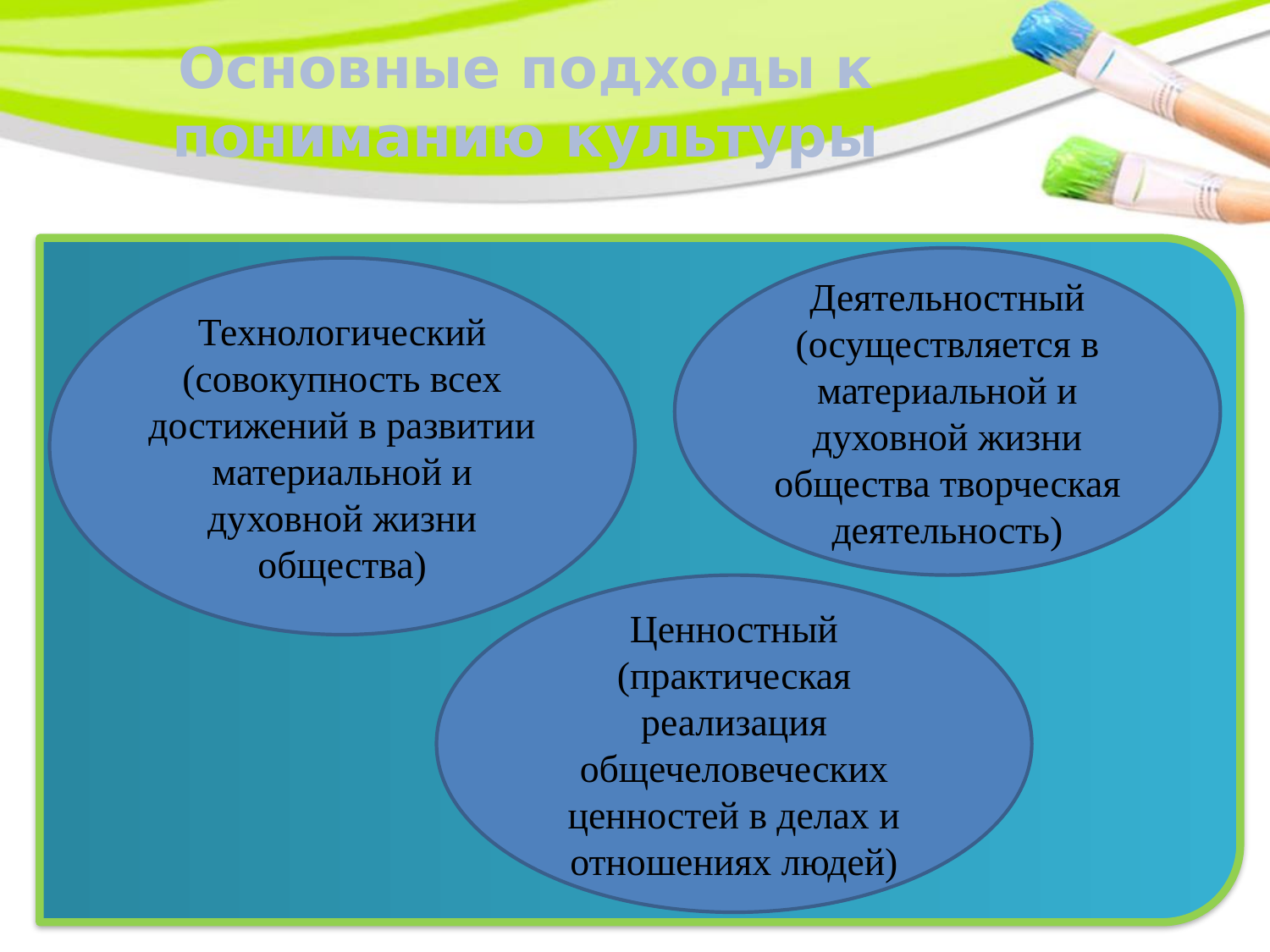

Основные подходы к пониманию культуры
Деятельностный (осуществляется в материальной и духовной жизни общества творческая деятельность)
Технологический (совокупность всех достижений в развитии материальной и духовной жизни общества)
Ценностный (практическая реализация общечеловеческих ценностей в делах и отношениях людей)